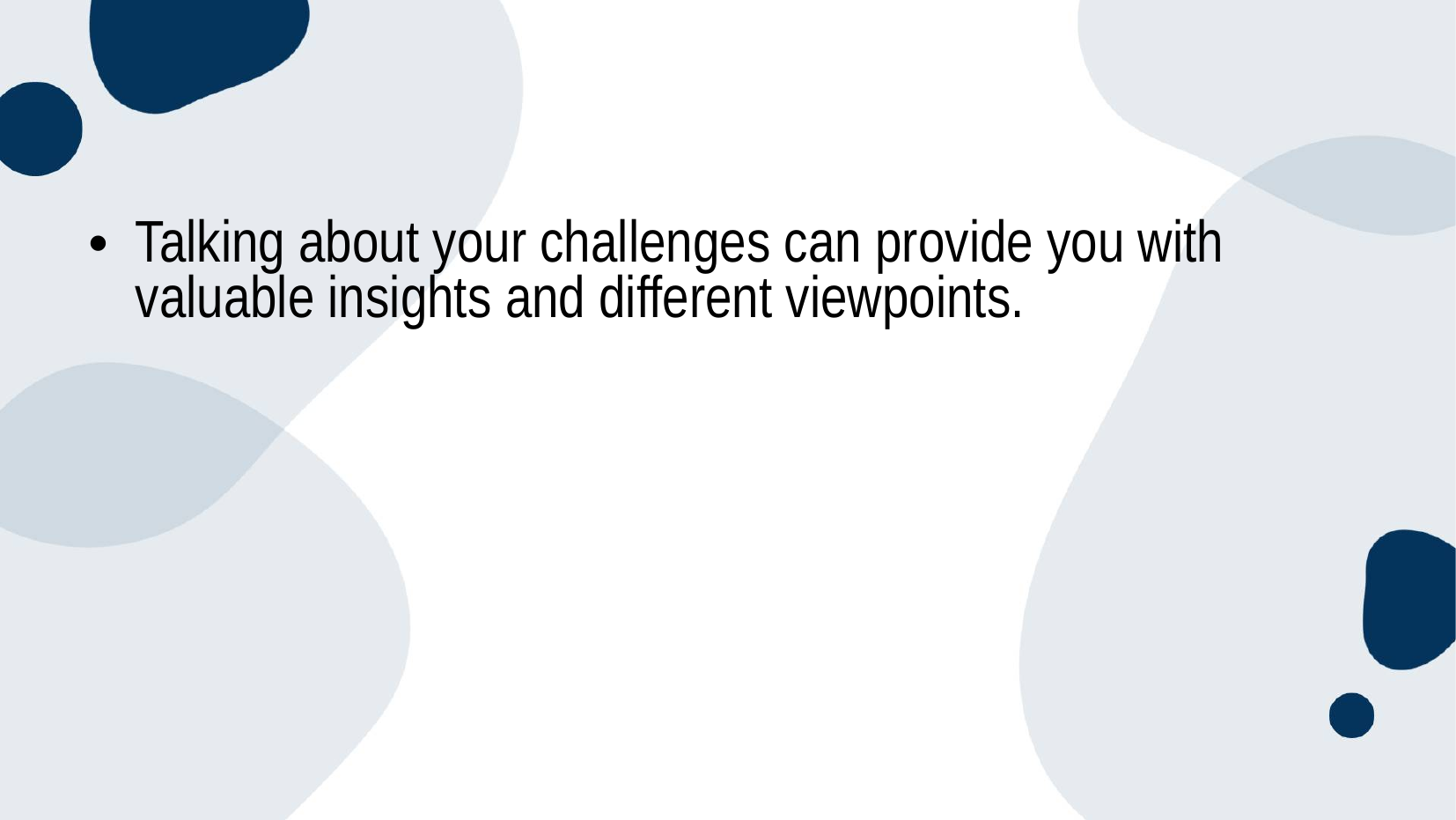

#
Talking about your challenges can provide you with valuable insights and different viewpoints.